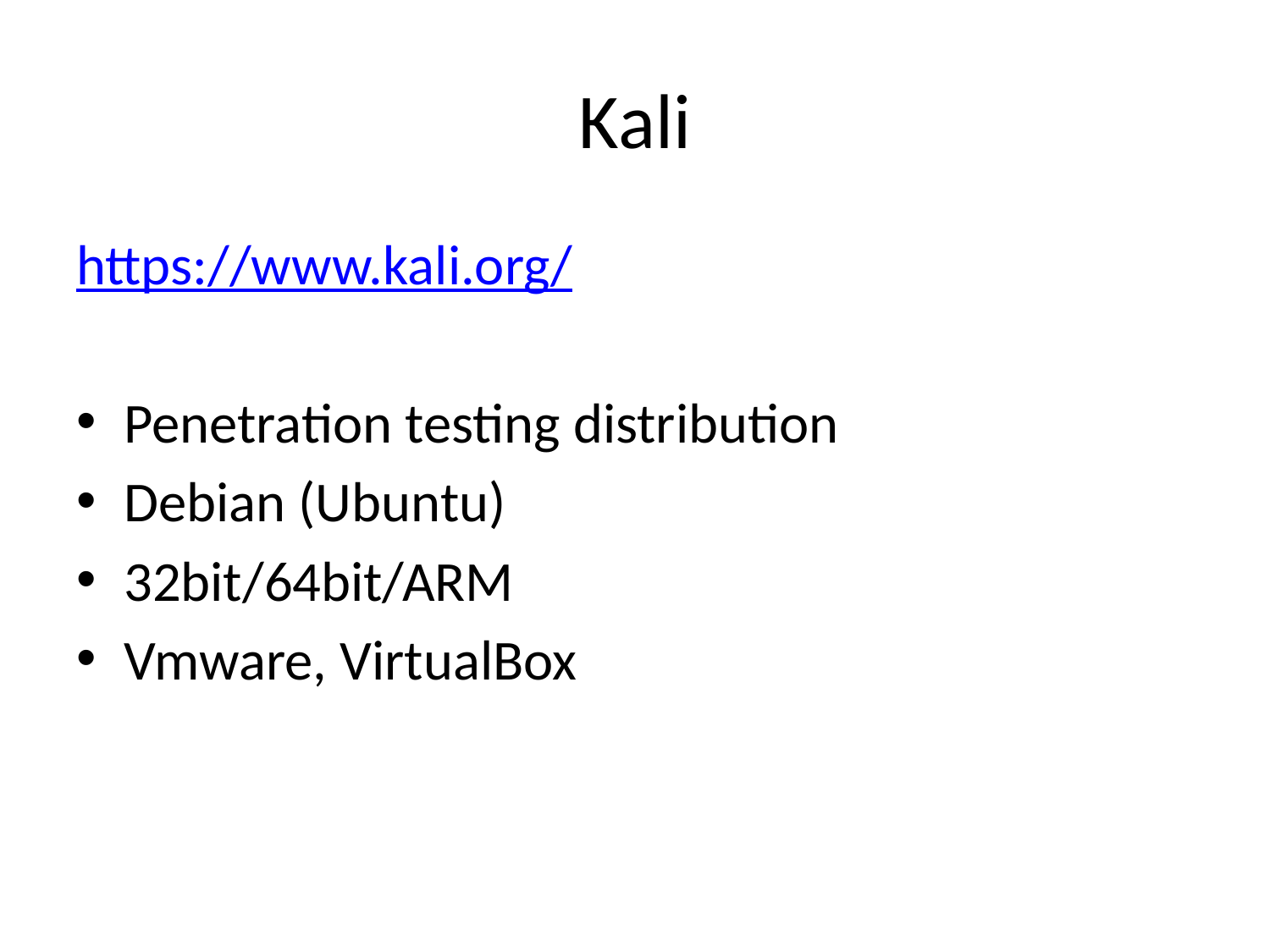

# Kali
https://www.kali.org/

Penetration testing distribution
Debian (Ubuntu)
32bit/64bit/ARM
Vmware, VirtualBox